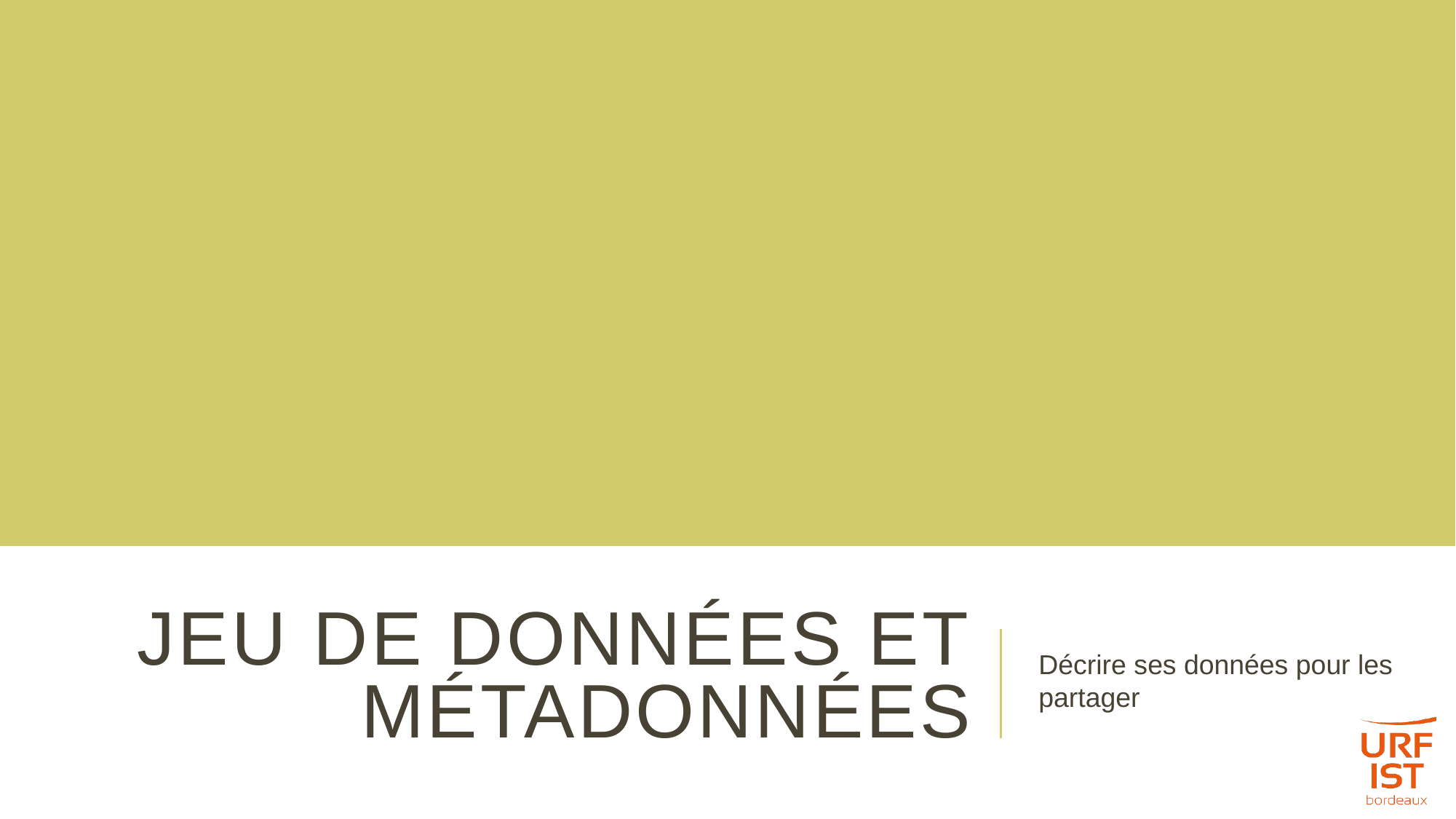

# Jeu de Données et métadonnées
Décrire ses données pour les partager